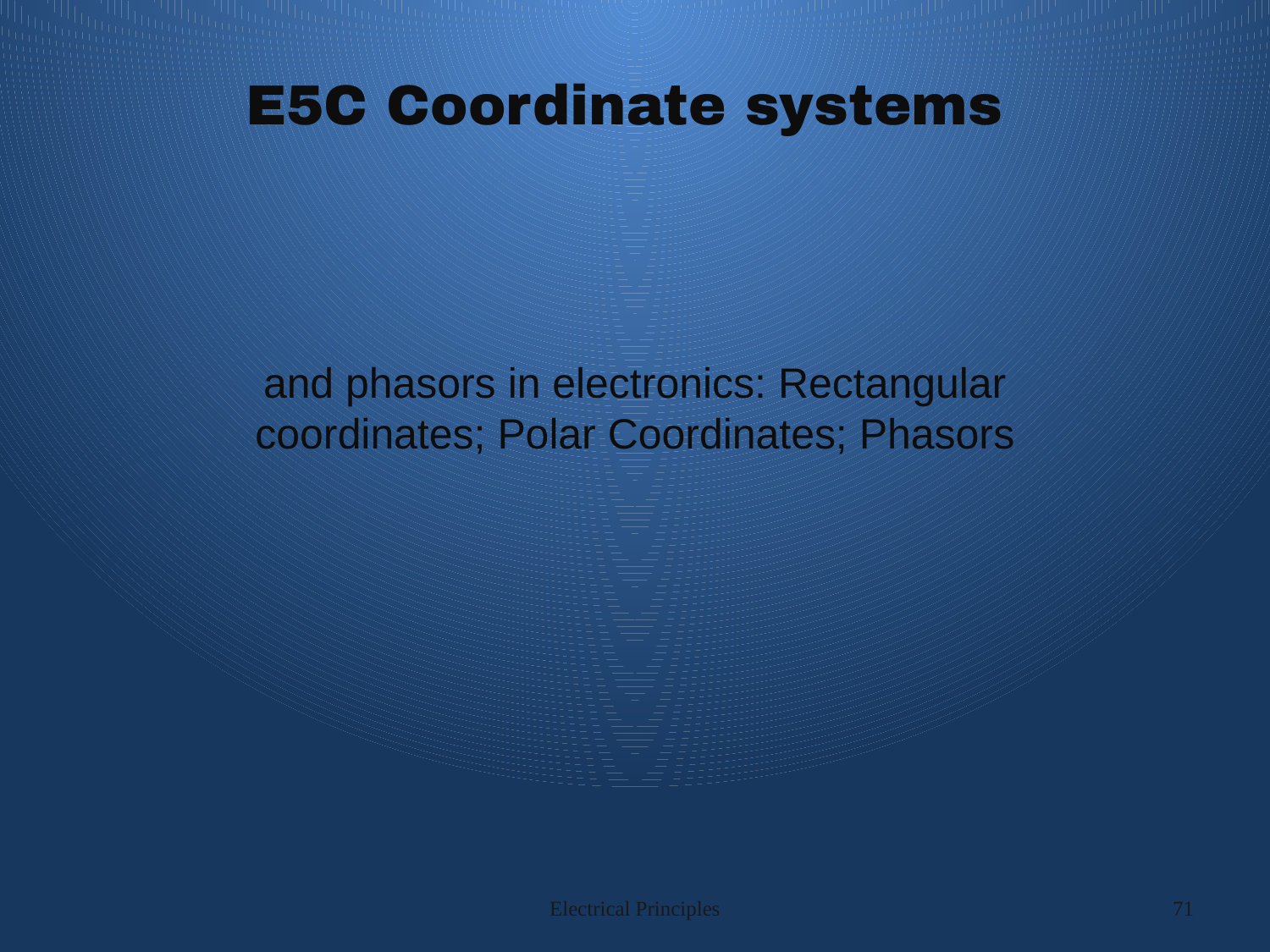

# E5C Coordinate systems
and phasors in electronics: Rectangular coordinates; Polar Coordinates; Phasors
Electrical Principles
71